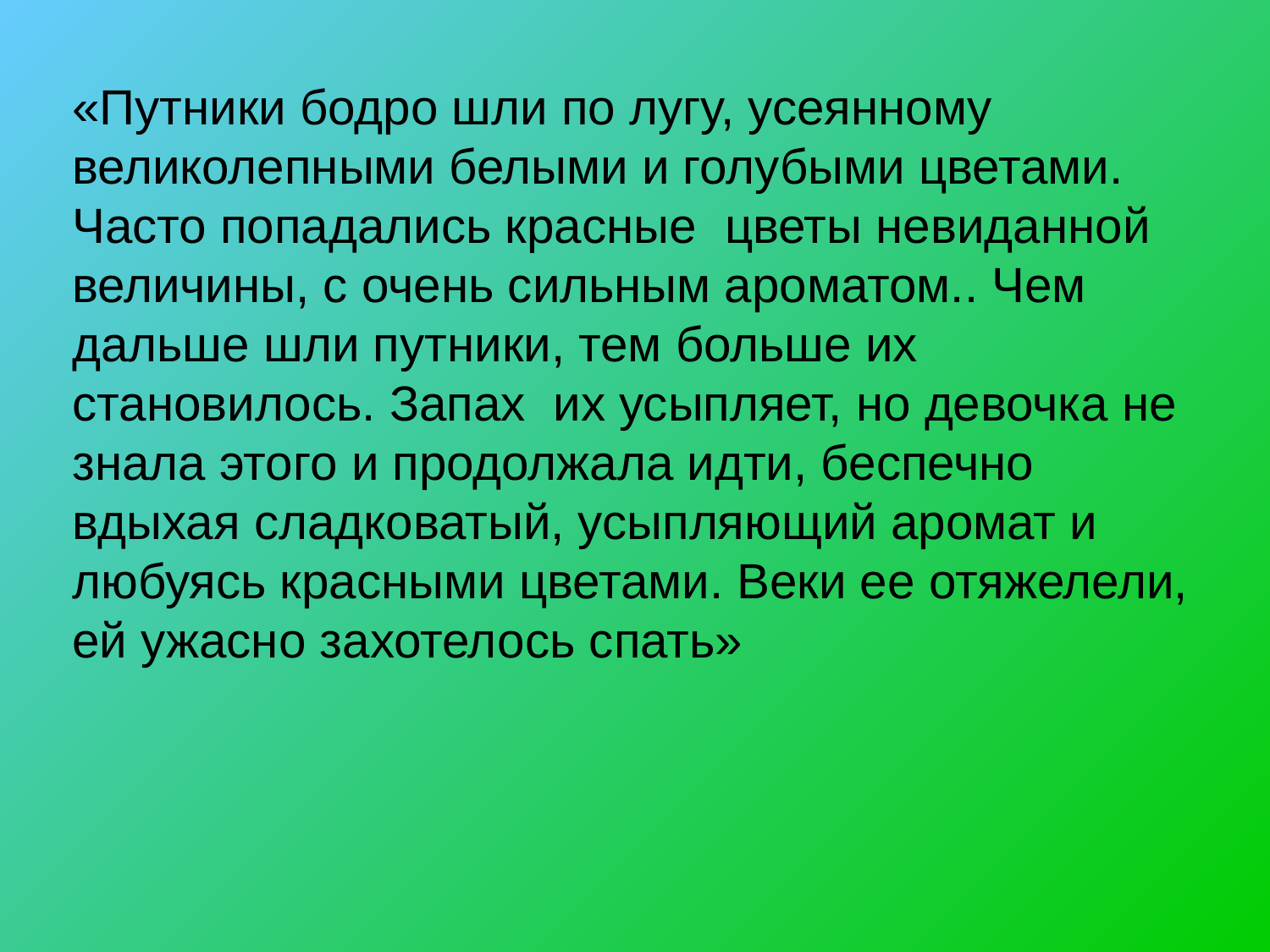

«Путники бодро шли по лугу, усеянному великолепными белыми и голубыми цветами. Часто попадались красные  цветы невиданной величины, с очень сильным ароматом.. Чем дальше шли путники, тем больше их становилось. Запах  их усыпляет, но девочка не знала этого и продолжала идти, беспечно вдыхая сладковатый, усыпляющий аромат и любуясь красными цветами. Веки ее отяжелели, ей ужасно захотелось спать»